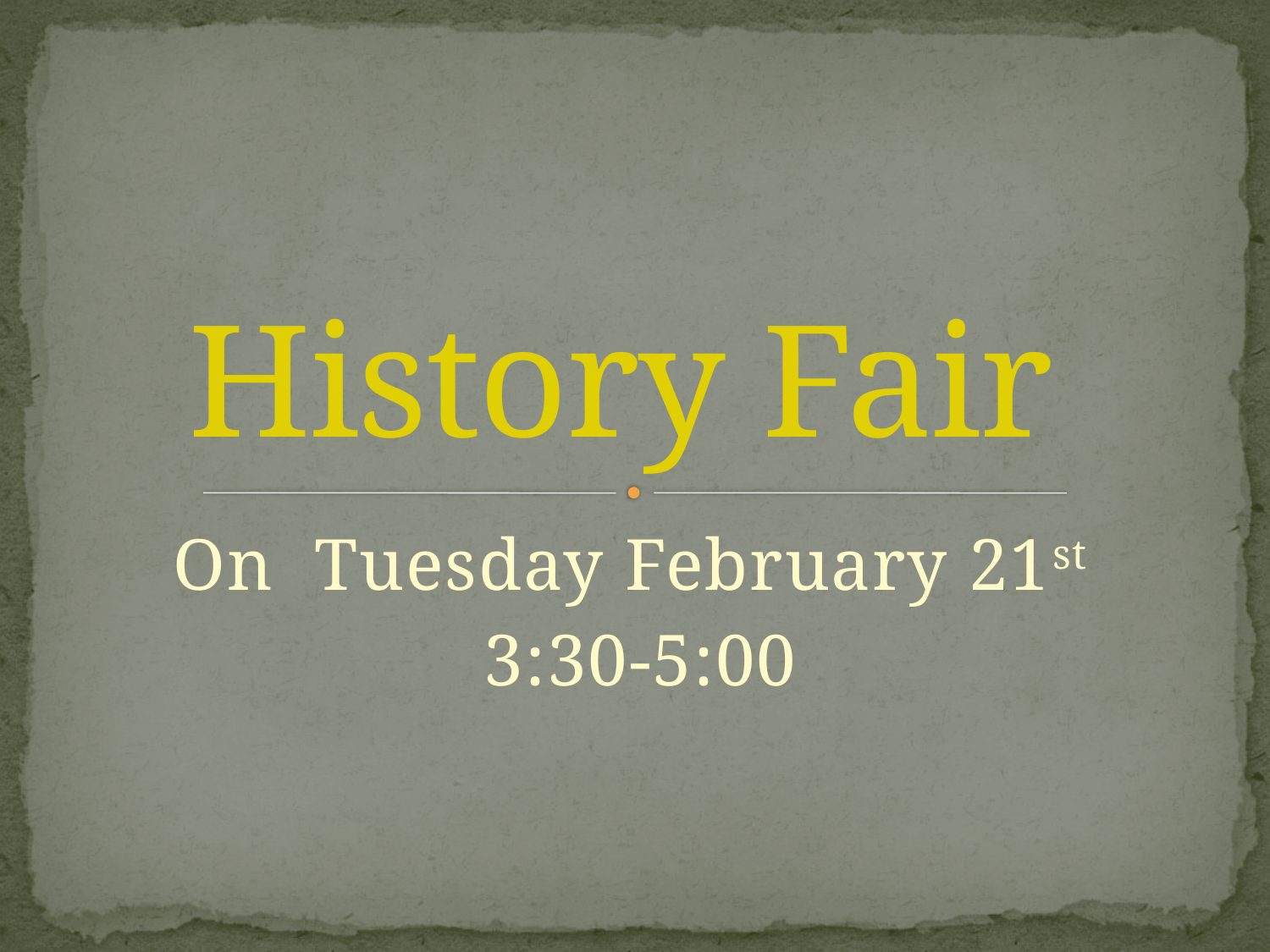

# History Fair
On  Tuesday February 21st
3:30-5:00